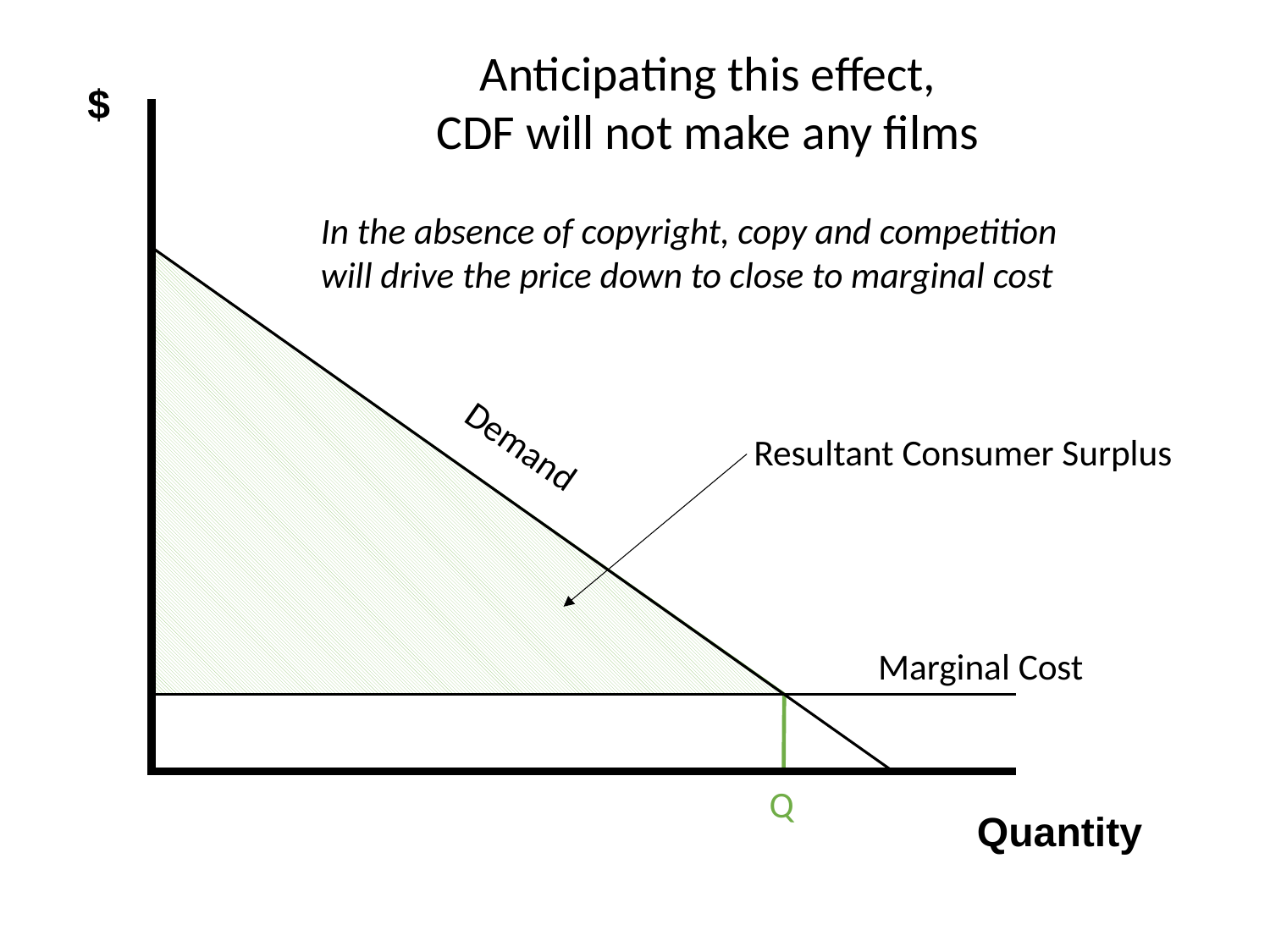

Anticipating this effect,
CDF will not make any films
$
In the absence of copyright, copy and competition will drive the price down to close to marginal cost

Demand
Resultant Consumer Surplus
Marginal Cost
Q
Quantity